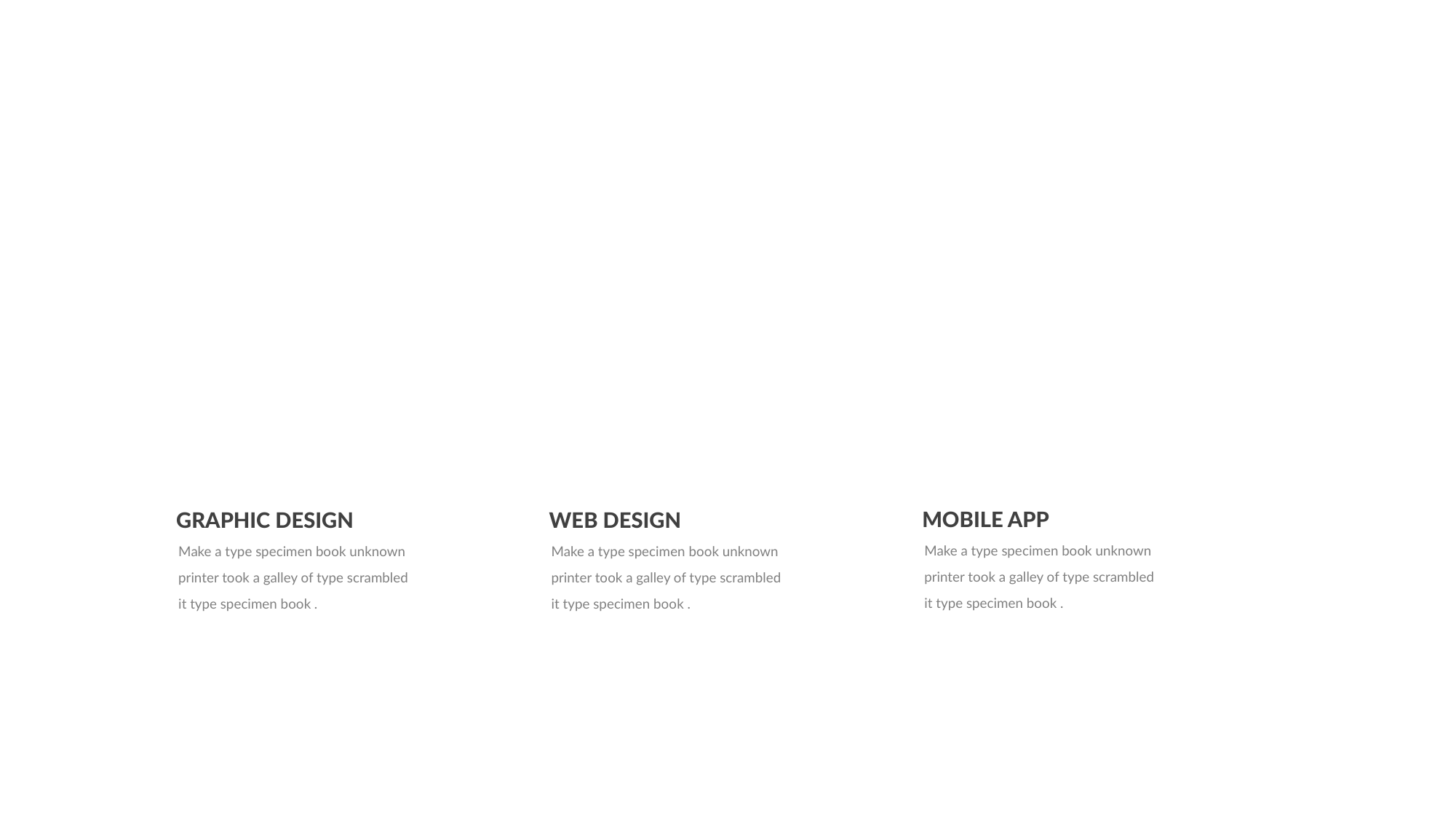

MOBILE APP

Make a type specimen book unknown printer took a galley of type scrambled it type specimen book .

GRAPHIC DESIGN

Make a type specimen book unknown printer took a galley of type scrambled it type specimen book .

WEB DESIGN

Make a type specimen book unknown printer took a galley of type scrambled it type specimen book .